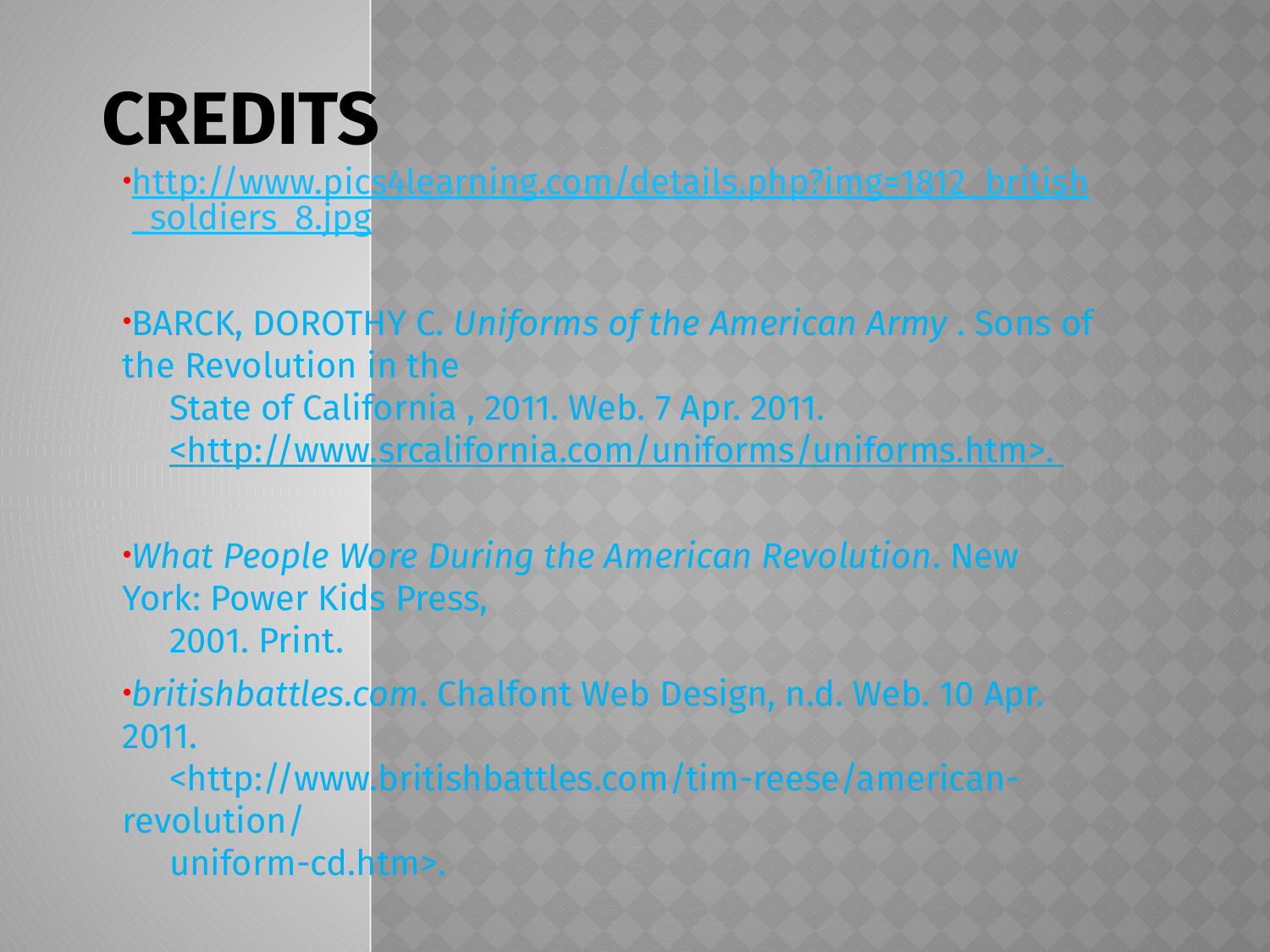

# Credits
http://www.pics4learning.com/details.php?img=1812_british_soldiers_8.jpg

BARCK, DOROTHY C. Uniforms of the American Army . Sons of the Revolution in the
     State of California , 2011. Web. 7 Apr. 2011.
     <http://www.srcalifornia.com/uniforms/uniforms.htm>.

What People Wore During the American Revolution. New York: Power Kids Press,
     2001. Print.
britishbattles.com. Chalfont Web Design, n.d. Web. 10 Apr. 2011.
     <http://www.britishbattles.com/tim-reese/american-revolution/
     uniform-cd.htm>.